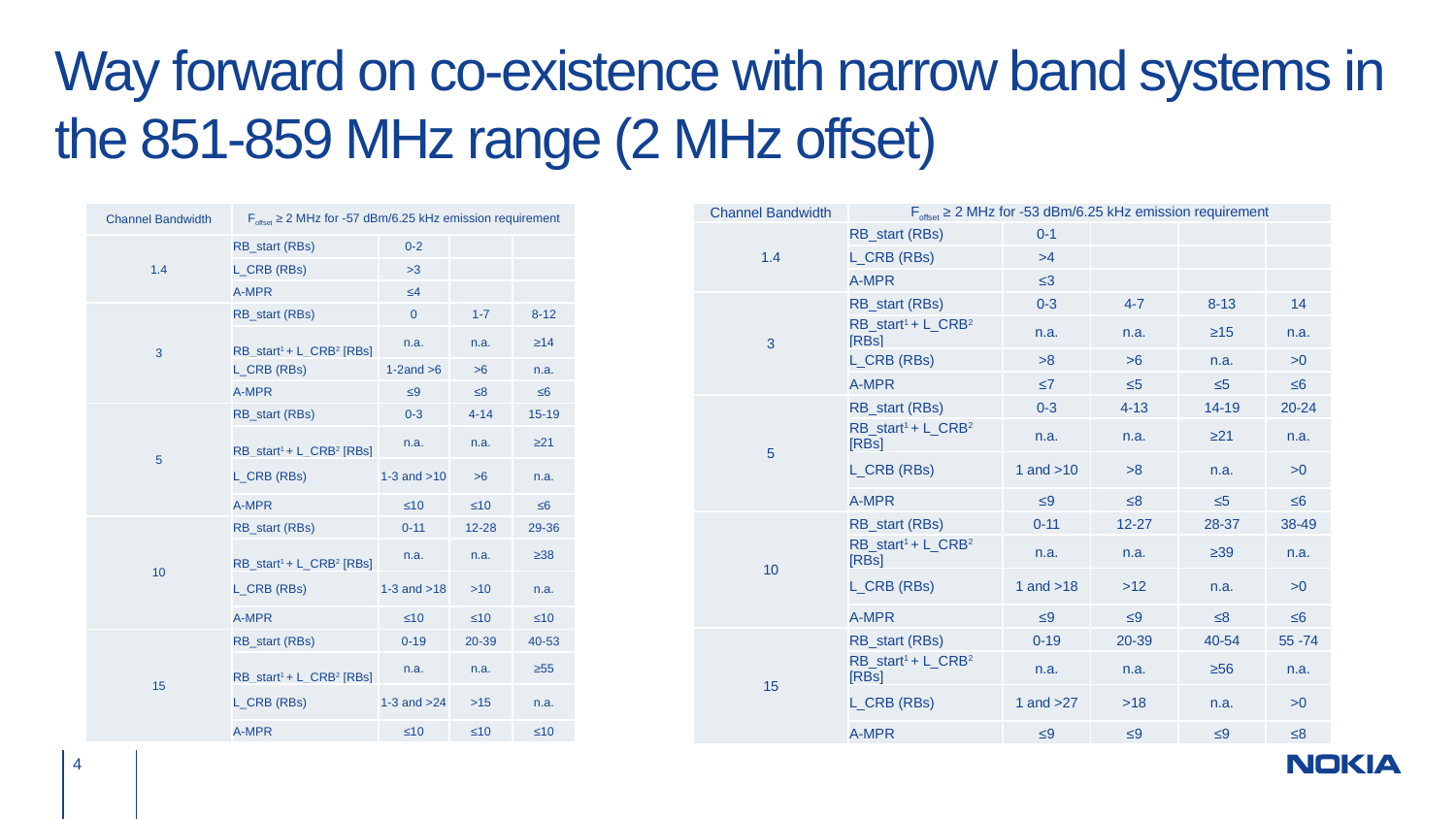

# Way forward on co-existence with narrow band systems in the 851-859 MHz range (2 MHz offset)
| Channel Bandwidth | Foffset ≥ 2 MHz for -57 dBm/6.25 kHz emission requirement |  |  |  |
| --- | --- | --- | --- | --- |
| 1.4 | RB\_start (RBs) | 0-2 |  |  |
|  | L\_CRB (RBs) | >3 |  |  |
|  | A-MPR | ≤4 |  |  |
| 3 | RB\_start (RBs) | 0 | 1-7 | 8-12 |
|  | RB\_start1 + L\_CRB2 [RBs] | n.a. | n.a. | ≥14 |
|  | L\_CRB (RBs) | 1-2and >6 | >6 | n.a. |
|  | A-MPR | ≤9 | ≤8 | ≤6 |
| 5 | RB\_start (RBs) | 0-3 | 4-14 | 15-19 |
|  | RB\_start1 + L\_CRB2 [RBs] | n.a. | n.a. | ≥21 |
|  | L\_CRB (RBs) | 1-3 and >10 | >6 | n.a. |
|  | A-MPR | ≤10 | ≤10 | ≤6 |
| 10 | RB\_start (RBs) | 0-11 | 12-28 | 29-36 |
|  | RB\_start1 + L\_CRB2 [RBs] | n.a. | n.a. | ≥38 |
|  | L\_CRB (RBs) | 1-3 and >18 | >10 | n.a. |
|  | A-MPR | ≤10 | ≤10 | ≤10 |
| 15 | RB\_start (RBs) | 0-19 | 20-39 | 40-53 |
|  | RB\_start1 + L\_CRB2 [RBs] | n.a. | n.a. | ≥55 |
|  | L\_CRB (RBs) | 1-3 and >24 | >15 | n.a. |
|  | A-MPR | ≤10 | ≤10 | ≤10 |
| Channel Bandwidth | Foffset ≥ 2 MHz for -53 dBm/6.25 kHz emission requirement |  |  |  |  |
| --- | --- | --- | --- | --- | --- |
| 1.4 | RB\_start (RBs) | 0-1 |  |  |  |
|  | L\_CRB (RBs) | >4 |  |  |  |
|  | A-MPR | ≤3 |  |  |  |
| 3 | RB\_start (RBs) | 0-3 | 4-7 | 8-13 | 14 |
|  | RB\_start1 + L\_CRB2 [RBs] | n.a. | n.a. | ≥15 | n.a. |
|  | L\_CRB (RBs) | >8 | >6 | n.a. | >0 |
|  | A-MPR | ≤7 | ≤5 | ≤5 | ≤6 |
| 5 | RB\_start (RBs) | 0-3 | 4-13 | 14-19 | 20-24 |
|  | RB\_start1 + L\_CRB2 [RBs] | n.a. | n.a. | ≥21 | n.a. |
|  | L\_CRB (RBs) | 1 and >10 | >8 | n.a. | >0 |
|  | A-MPR | ≤9 | ≤8 | ≤5 | ≤6 |
| 10 | RB\_start (RBs) | 0-11 | 12-27 | 28-37 | 38-49 |
|  | RB\_start1 + L\_CRB2 [RBs] | n.a. | n.a. | ≥39 | n.a. |
|  | L\_CRB (RBs) | 1 and >18 | >12 | n.a. | >0 |
|  | A-MPR | ≤9 | ≤9 | ≤8 | ≤6 |
| 15 | RB\_start (RBs) | 0-19 | 20-39 | 40-54 | 55 -74 |
|  | RB\_start1 + L\_CRB2 [RBs] | n.a. | n.a. | ≥56 | n.a. |
|  | L\_CRB (RBs) | 1 and >27 | >18 | n.a. | >0 |
|  | A-MPR | ≤9 | ≤9 | ≤9 | ≤8 |
4